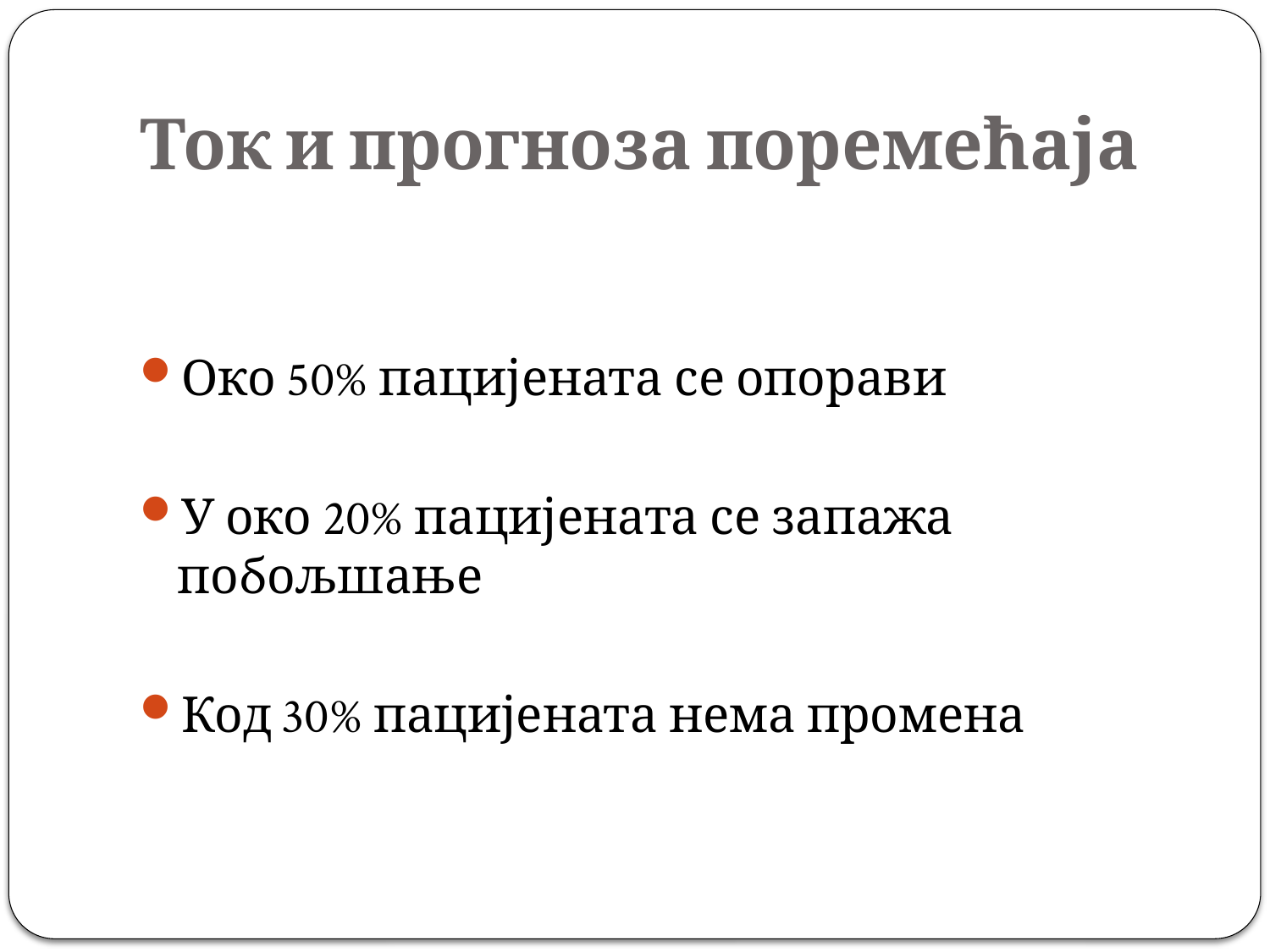

# Ток и прогноза поремећаја

Око 50% пацијената се опорави

У око 20% пацијената се запажа побољшање

Код 30% пацијената нема промена